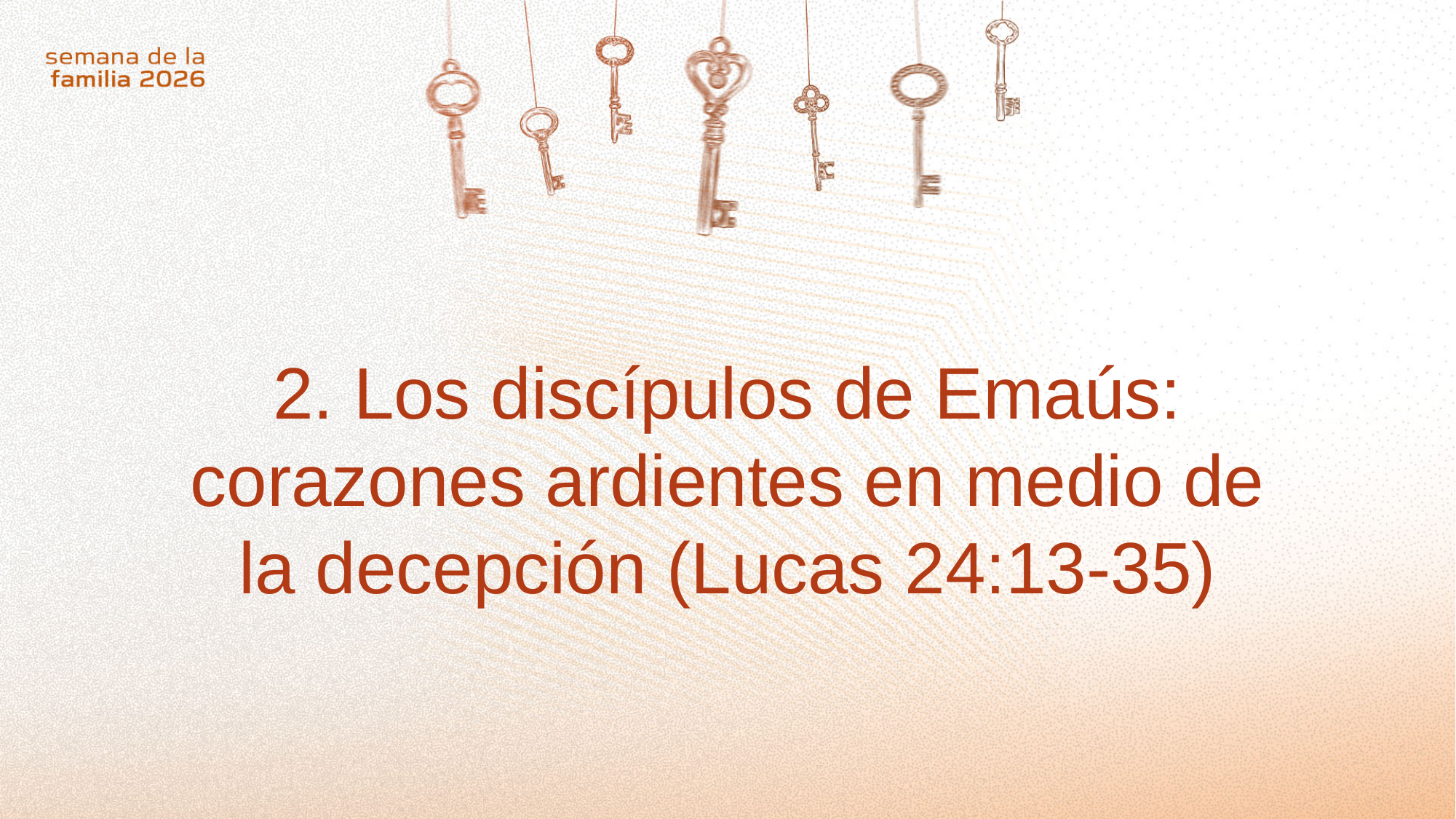

2. Los discípulos de Emaús: corazones ardientes en medio de la decepción (Lucas 24:13-35)